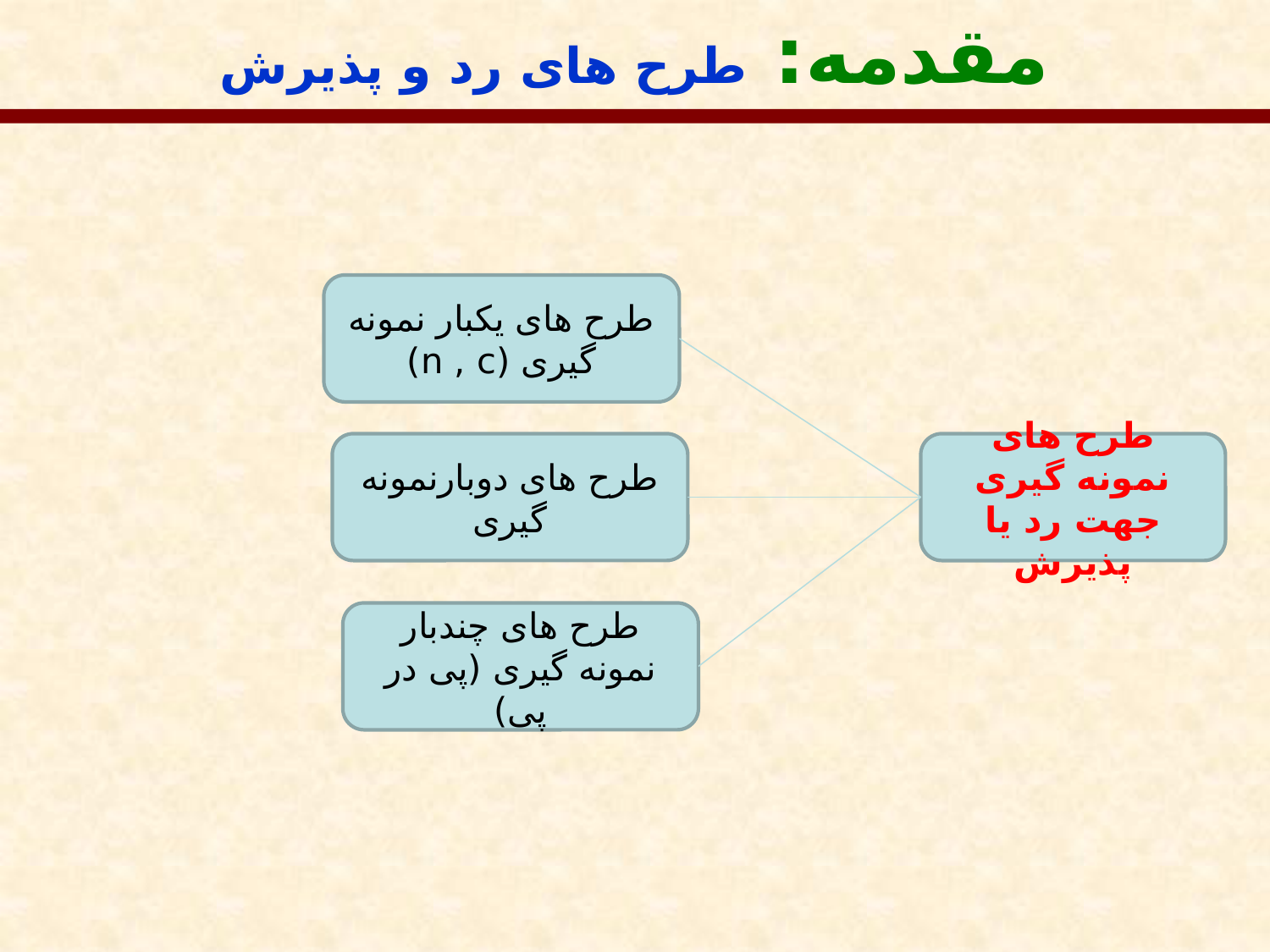

مقدمه: طرح های رد و پذیرش

طرح های یکبار نمونه گیری (n , c)
طرح های دوبارنمونه گیری
طرح های نمونه گیری جهت رد یا پذیرش
طرح های چندبار نمونه گیری (پی در پی)